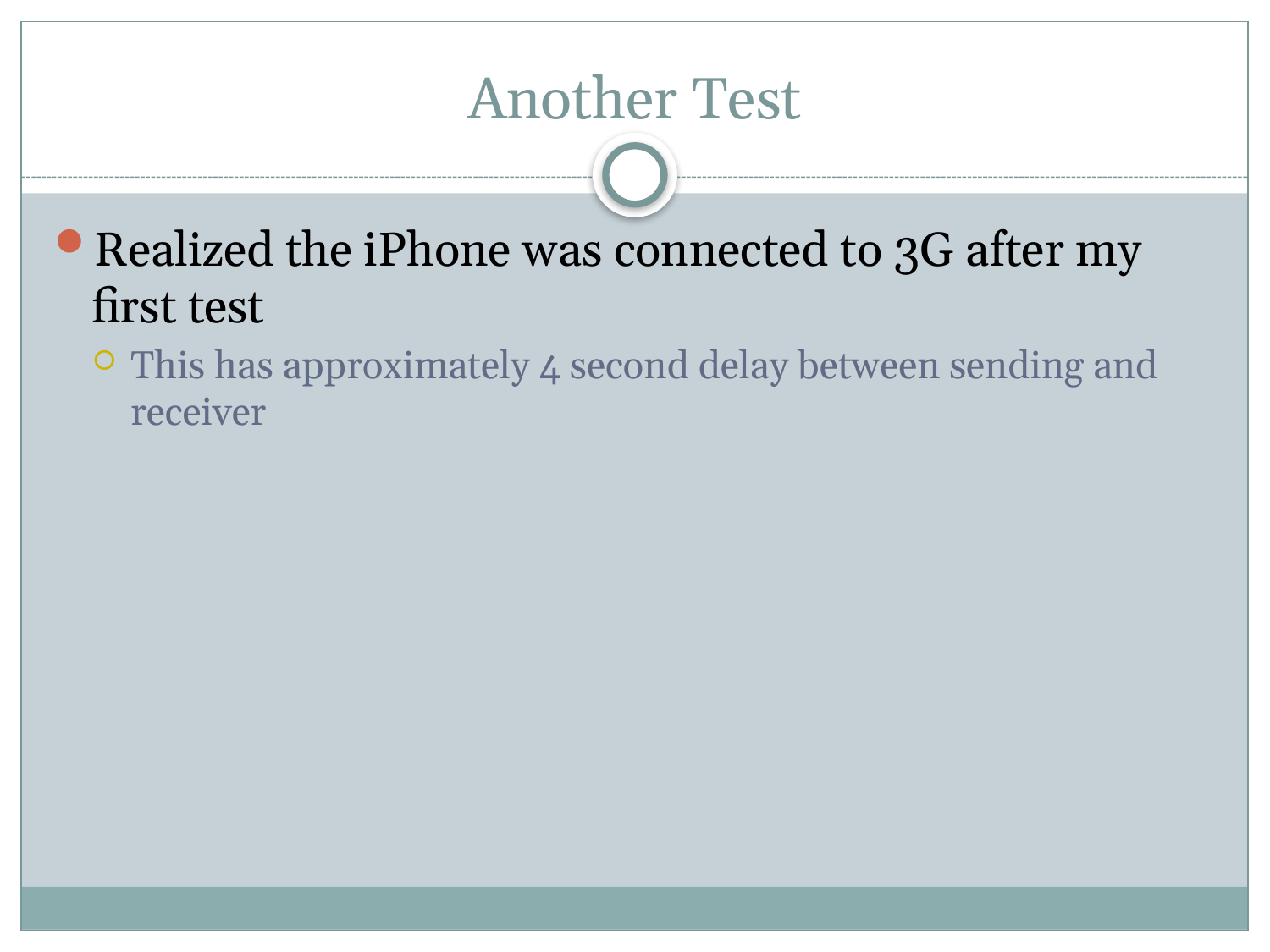

# Another Test
Realized the iPhone was connected to 3G after my first test
This has approximately 4 second delay between sending and receiver